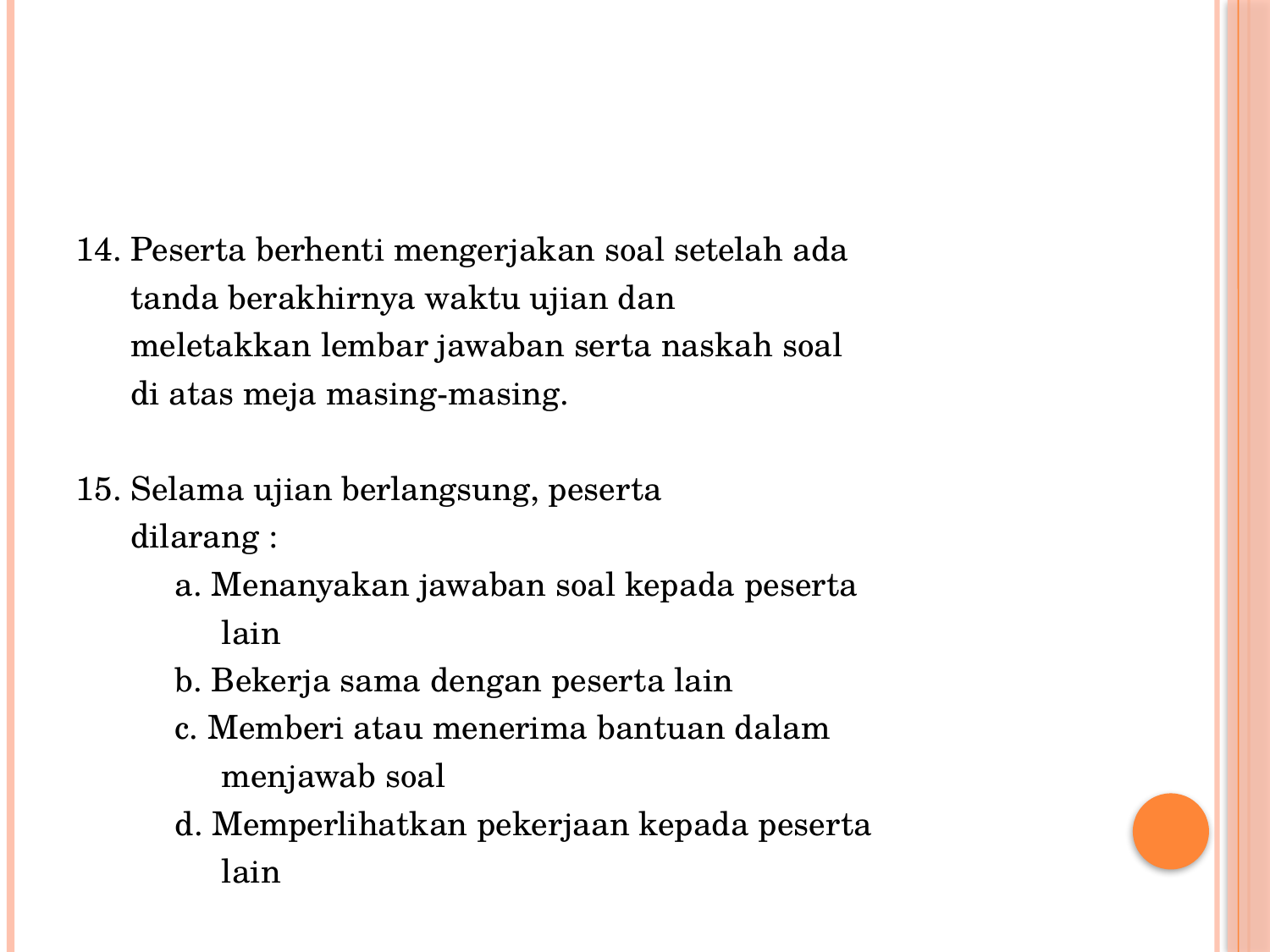

#
14. Peserta berhenti mengerjakan soal setelah ada
      tanda berakhirnya waktu ujian dan
      meletakkan lembar jawaban serta naskah soal
      di atas meja masing-masing.

15. Selama ujian berlangsung, peserta
      dilarang :
	a. Menanyakan jawaban soal kepada peserta
                lain
	b. Bekerja sama dengan peserta lain
	c. Memberi atau menerima bantuan dalam
                menjawab soal
	d. Memperlihatkan pekerjaan kepada peserta
                lain